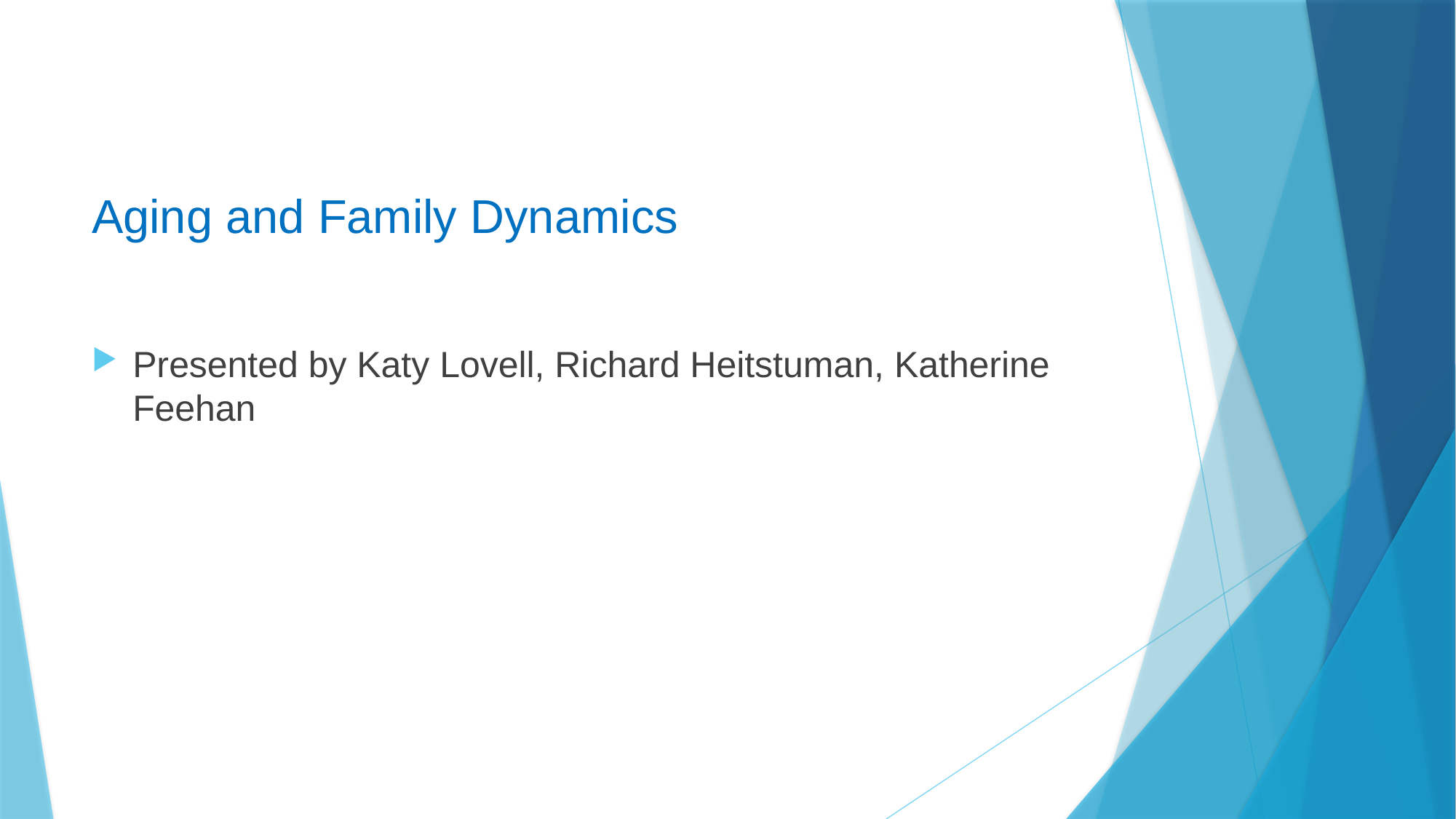

# Aging and Family Dynamics
Presented by Katy Lovell, Richard Heitstuman, Katherine Feehan